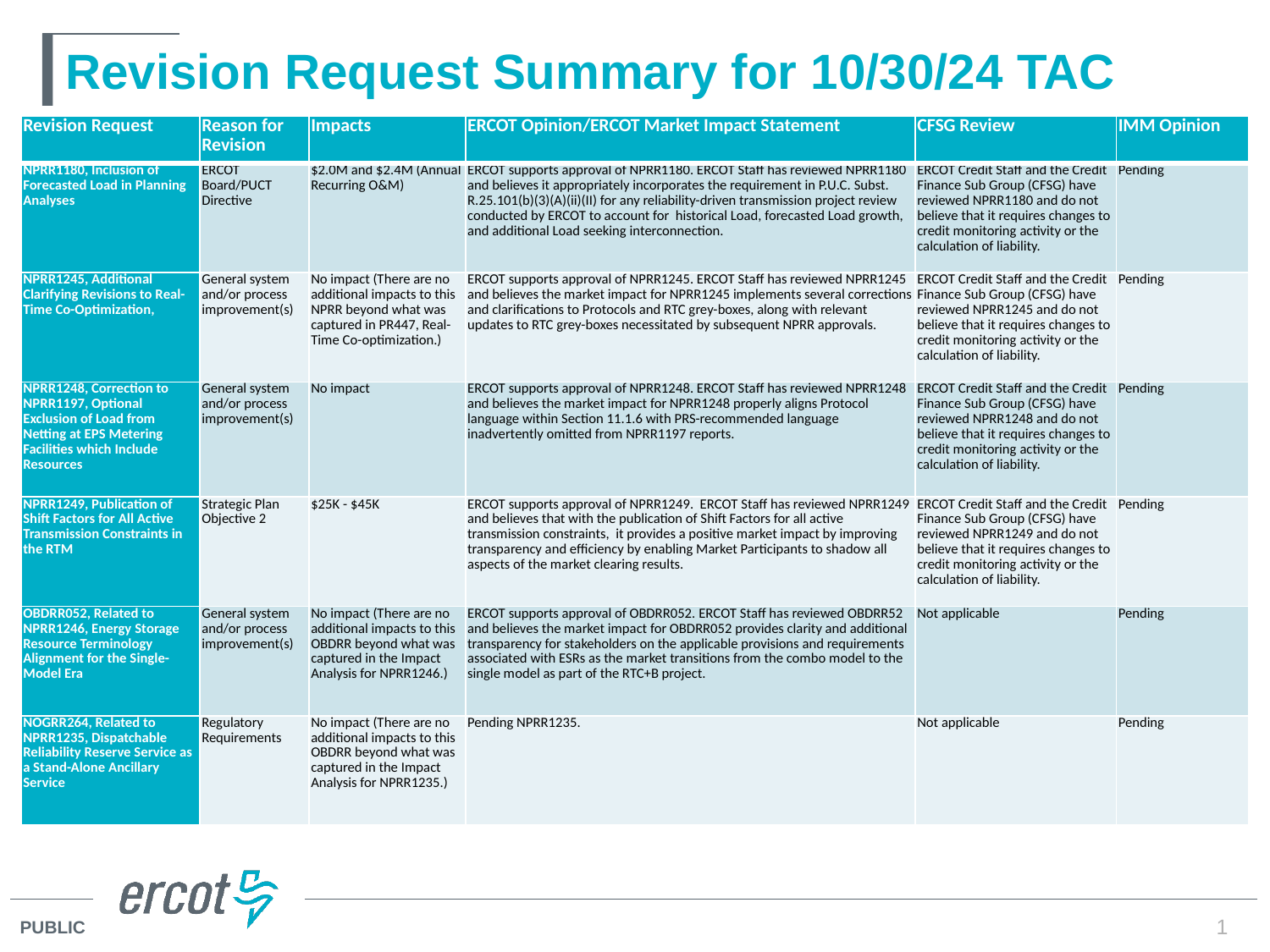

# Revision Request Summary for 10/30/24 TAC
| Revision Request | Reason for Revision | Impacts | ERCOT Opinion/ERCOT Market Impact Statement | CFSG Review | IMM Opinion |
| --- | --- | --- | --- | --- | --- |
| NPRR1180, Inclusion of Forecasted Load in Planning Analyses | ERCOT Board/PUCT Directive | $2.0M and $2.4M (Annual Recurring O&M) | ERCOT supports approval of NPRR1180. ERCOT Staff has reviewed NPRR1180 and believes it appropriately incorporates the requirement in P.U.C. Subst. R.25.101(b)(3)(A)(ii)(II) for any reliability-driven transmission project review conducted by ERCOT to account for historical Load, forecasted Load growth, and additional Load seeking interconnection. | ERCOT Credit Staff and the Credit Finance Sub Group (CFSG) have reviewed NPRR1180 and do not believe that it requires changes to credit monitoring activity or the calculation of liability. | Pending |
| NPRR1245, Additional Clarifying Revisions to Real-Time Co-Optimization, | General system and/or process improvement(s) | No impact (There are no additional impacts to this NPRR beyond what was captured in PR447, Real-Time Co-optimization.) | ERCOT supports approval of NPRR1245. ERCOT Staff has reviewed NPRR1245 and believes the market impact for NPRR1245 implements several corrections and clarifications to Protocols and RTC grey-boxes, along with relevant updates to RTC grey-boxes necessitated by subsequent NPRR approvals. | ERCOT Credit Staff and the Credit Finance Sub Group (CFSG) have reviewed NPRR1245 and do not believe that it requires changes to credit monitoring activity or the calculation of liability. | Pending |
| NPRR1248, Correction to NPRR1197, Optional Exclusion of Load from Netting at EPS Metering Facilities which Include Resources | General system and/or process improvement(s) | No impact | ERCOT supports approval of NPRR1248. ERCOT Staff has reviewed NPRR1248 and believes the market impact for NPRR1248 properly aligns Protocol language within Section 11.1.6 with PRS-recommended language inadvertently omitted from NPRR1197 reports. | ERCOT Credit Staff and the Credit Finance Sub Group (CFSG) have reviewed NPRR1248 and do not believe that it requires changes to credit monitoring activity or the calculation of liability. | Pending |
| NPRR1249, Publication of Shift Factors for All Active Transmission Constraints in the RTM | Strategic Plan Objective 2 | $25K - $45K | ERCOT supports approval of NPRR1249. ERCOT Staff has reviewed NPRR1249 and believes that with the publication of Shift Factors for all active transmission constraints, it provides a positive market impact by improving transparency and efficiency by enabling Market Participants to shadow all aspects of the market clearing results. | ERCOT Credit Staff and the Credit Finance Sub Group (CFSG) have reviewed NPRR1249 and do not believe that it requires changes to credit monitoring activity or the calculation of liability. | Pending |
| OBDRR052, Related to NPRR1246, Energy Storage Resource Terminology Alignment for the Single-Model Era | General system and/or process improvement(s) | No impact (There are no additional impacts to this OBDRR beyond what was captured in the Impact Analysis for NPRR1246.) | ERCOT supports approval of OBDRR052. ERCOT Staff has reviewed OBDRR52 and believes the market impact for OBDRR052 provides clarity and additional transparency for stakeholders on the applicable provisions and requirements associated with ESRs as the market transitions from the combo model to the single model as part of the RTC+B project. | Not applicable | Pending |
| NOGRR264, Related to NPRR1235, Dispatchable Reliability Reserve Service as a Stand-Alone Ancillary Service | Regulatory Requirements | No impact (There are no additional impacts to this OBDRR beyond what was captured in the Impact Analysis for NPRR1235.) | Pending NPRR1235. | Not applicable | Pending |
1